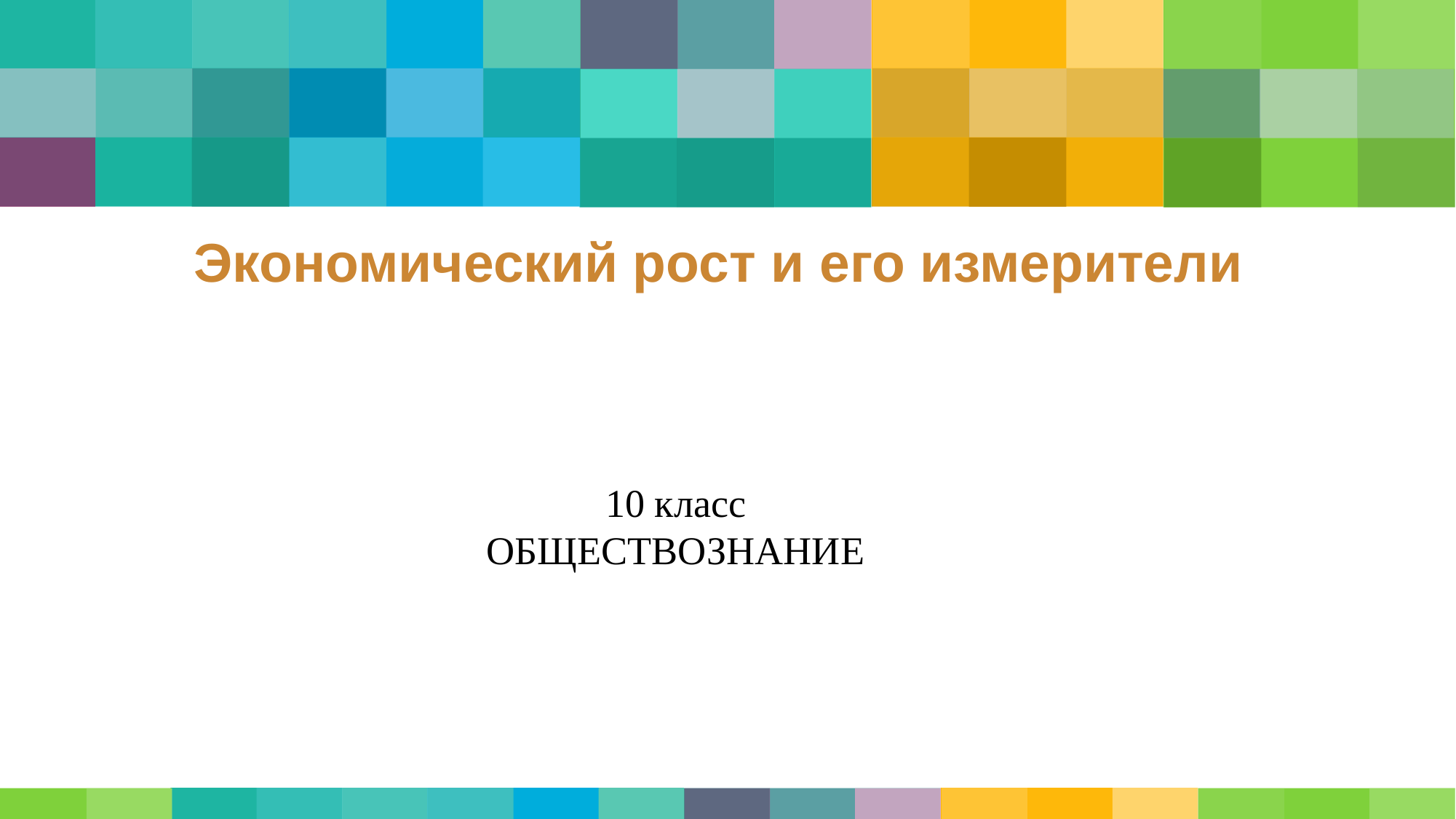

Экономический рост и его измерители
10 класс
ОБЩЕСТВОЗНАНИЕ